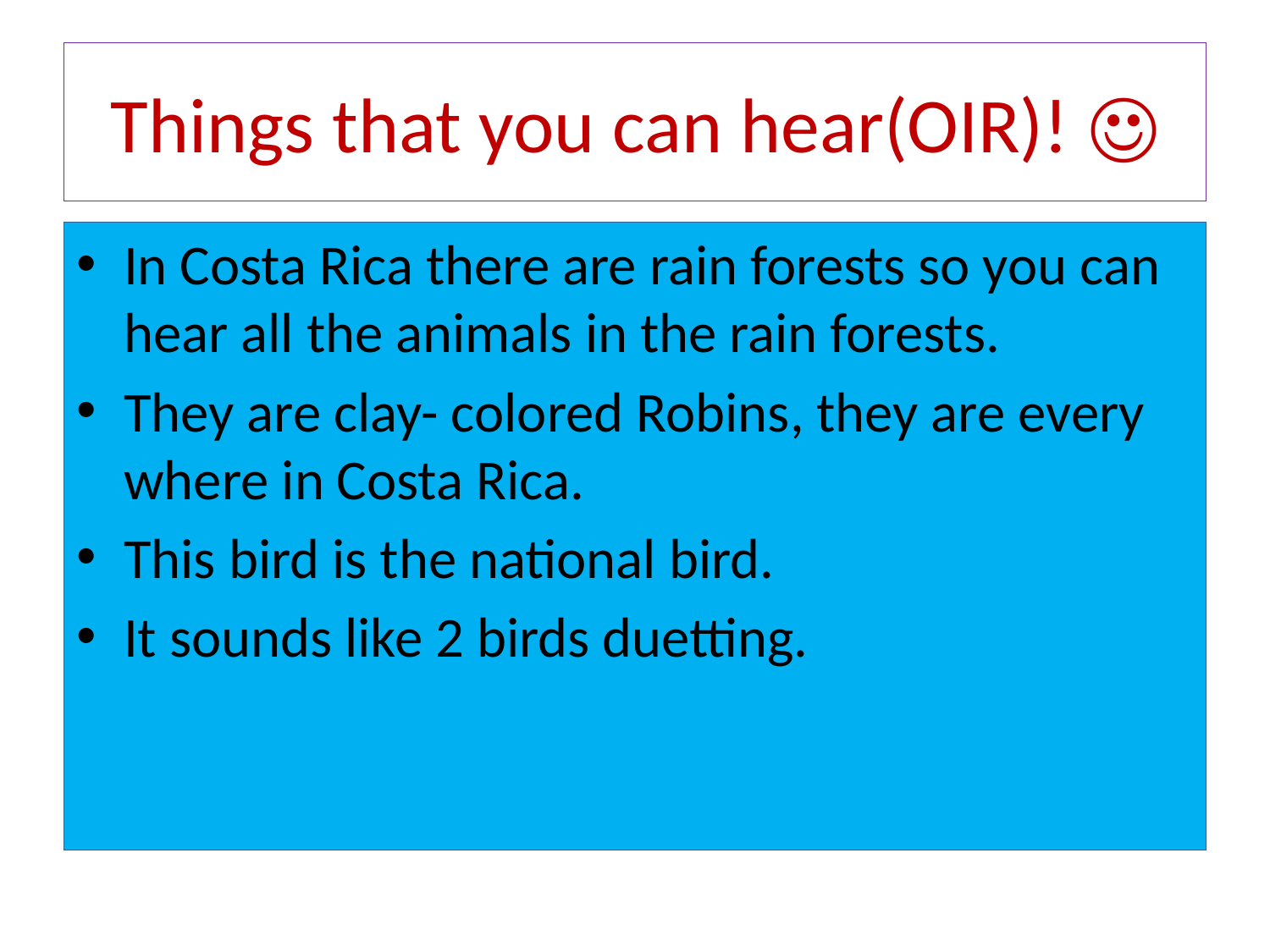

# Things that you can hear(OIR)! ☺
In Costa Rica there are rain forests so you can hear all the animals in the rain forests.
They are clay- colored Robins, they are every where in Costa Rica.
This bird is the national bird.
It sounds like 2 birds duetting.